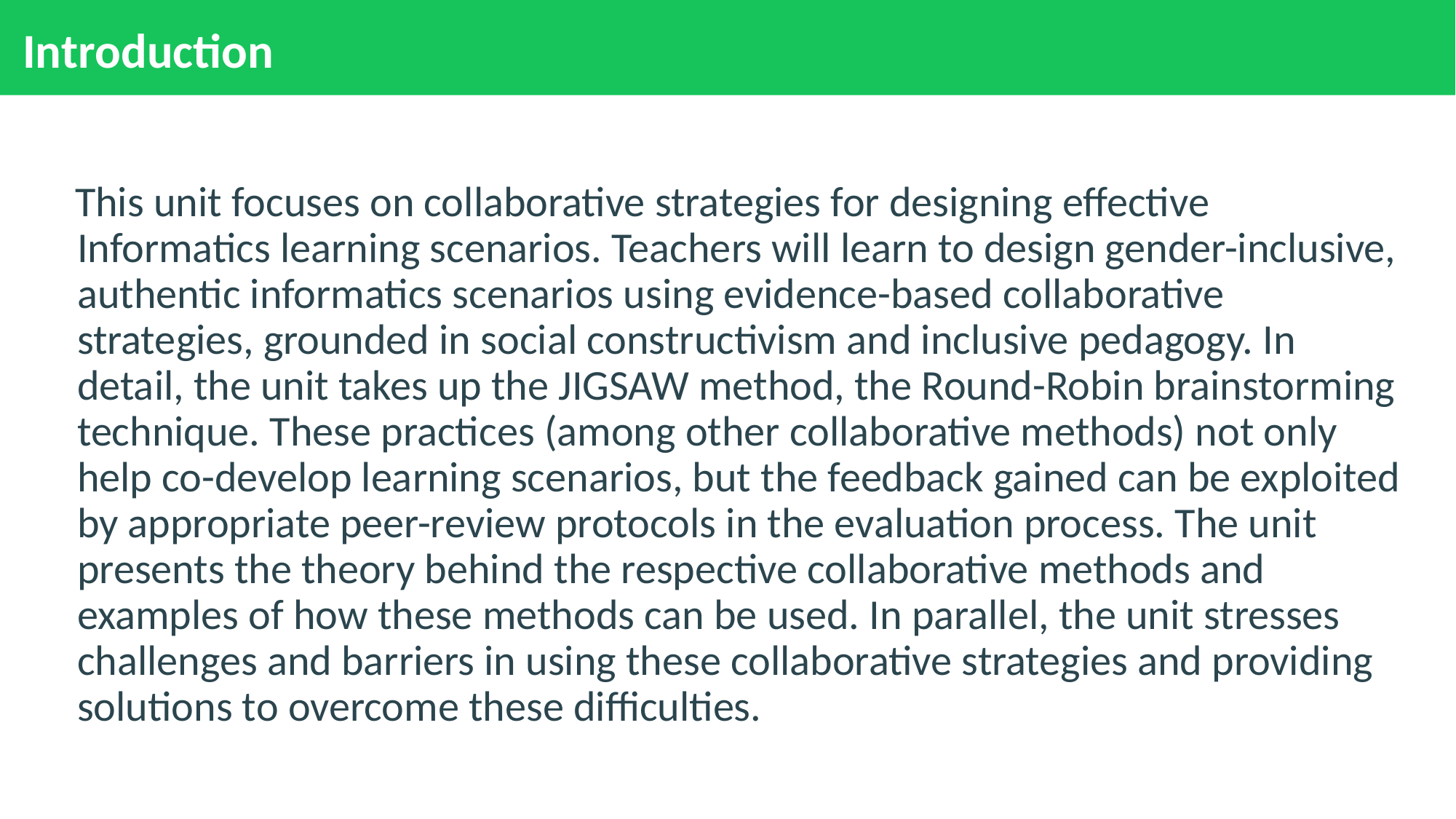

# Introduction
This unit focuses on collaborative strategies for designing effective Informatics learning scenarios. Teachers will learn to design gender-inclusive, authentic informatics scenarios using evidence-based collaborative strategies, grounded in social constructivism and inclusive pedagogy. In detail, the unit takes up the JIGSAW method, the Round-Robin brainstorming technique. These practices (among other collaborative methods) not only help co-develop learning scenarios, but the feedback gained can be exploited by appropriate peer-review protocols in the evaluation process. The unit presents the theory behind the respective collaborative methods and examples of how these methods can be used. In parallel, the unit stresses challenges and barriers in using these collaborative strategies and providing solutions to overcome these difficulties.